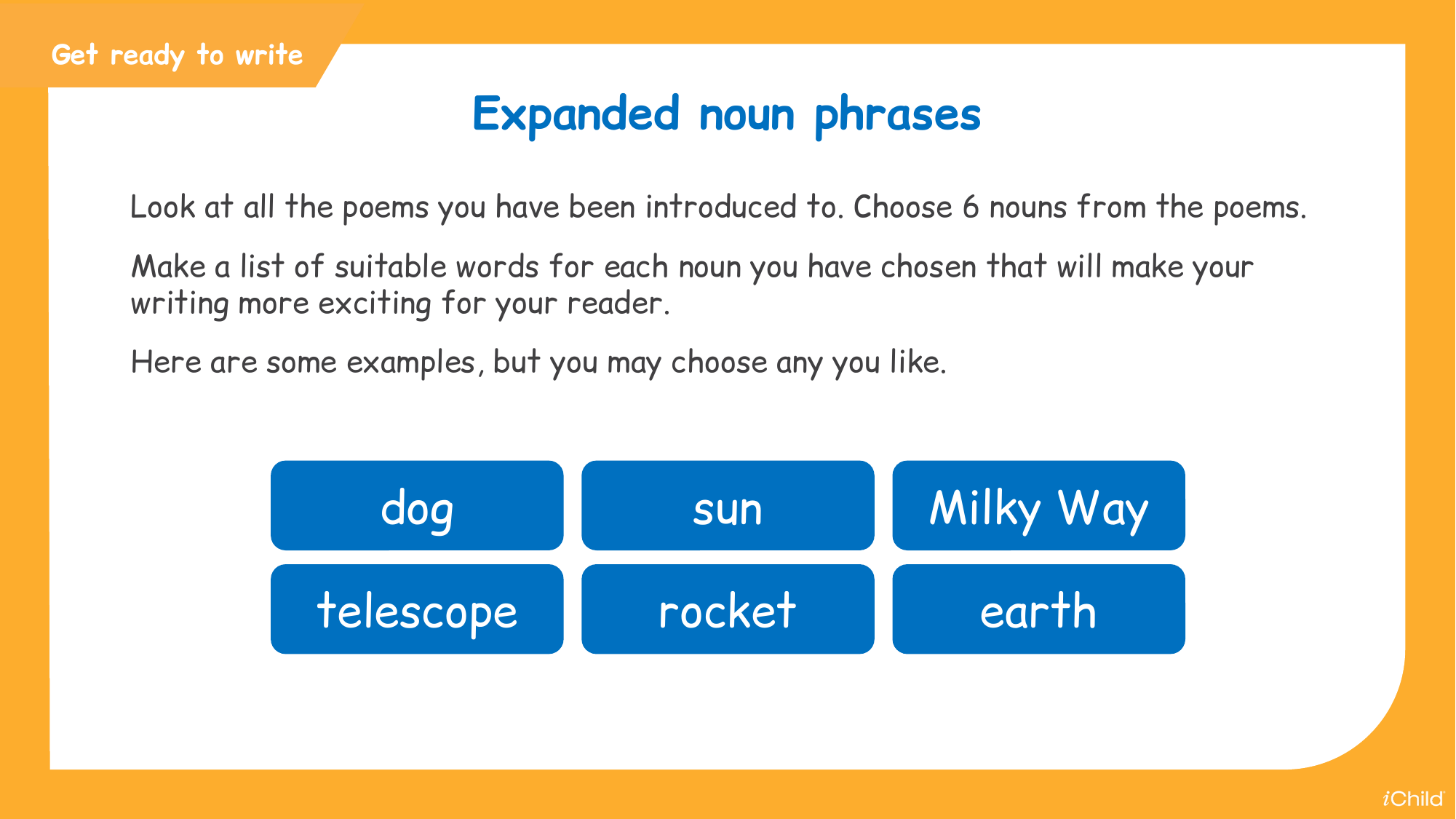

Get ready to write
Expanded noun phrases
Look at all the poems you have been introduced to. Choose 6 nouns from the poems.
Make a list of suitable words for each noun you have chosen that will make your writing more exciting for your reader.
Here are some examples, but you may choose any you like.
dog
sun
Milky Way
telescope
rocket
earth